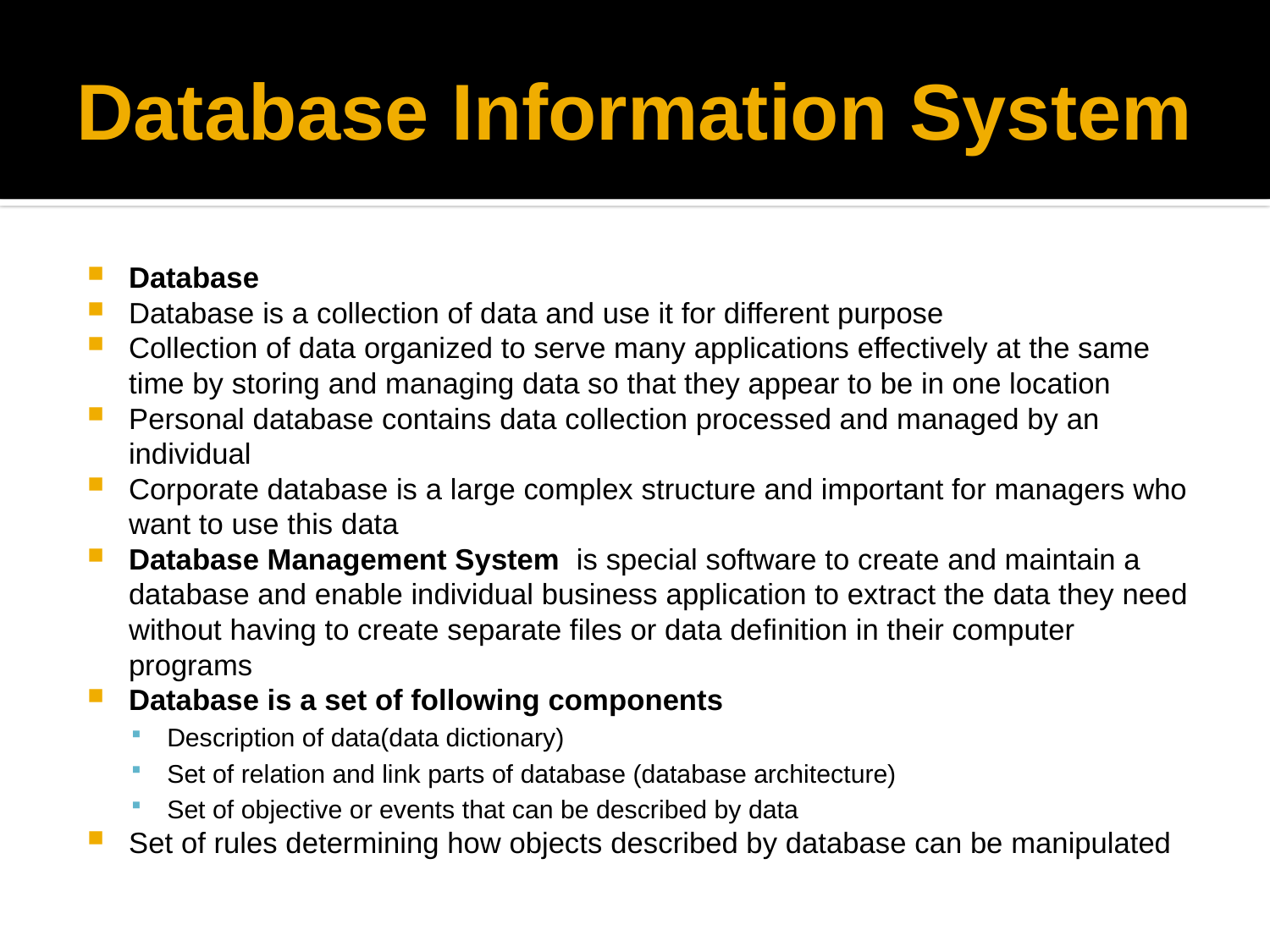

# Database Information System
Database
Database is a collection of data and use it for different purpose
Collection of data organized to serve many applications effectively at the same time by storing and managing data so that they appear to be in one location
Personal database contains data collection processed and managed by an individual
Corporate database is a large complex structure and important for managers who want to use this data
Database Management System  is special software to create and maintain a database and enable individual business application to extract the data they need without having to create separate files or data definition in their computer programs
Database is a set of following components
Description of data(data dictionary)
Set of relation and link parts of database (database architecture)
Set of objective or events that can be described by data
Set of rules determining how objects described by database can be manipulated